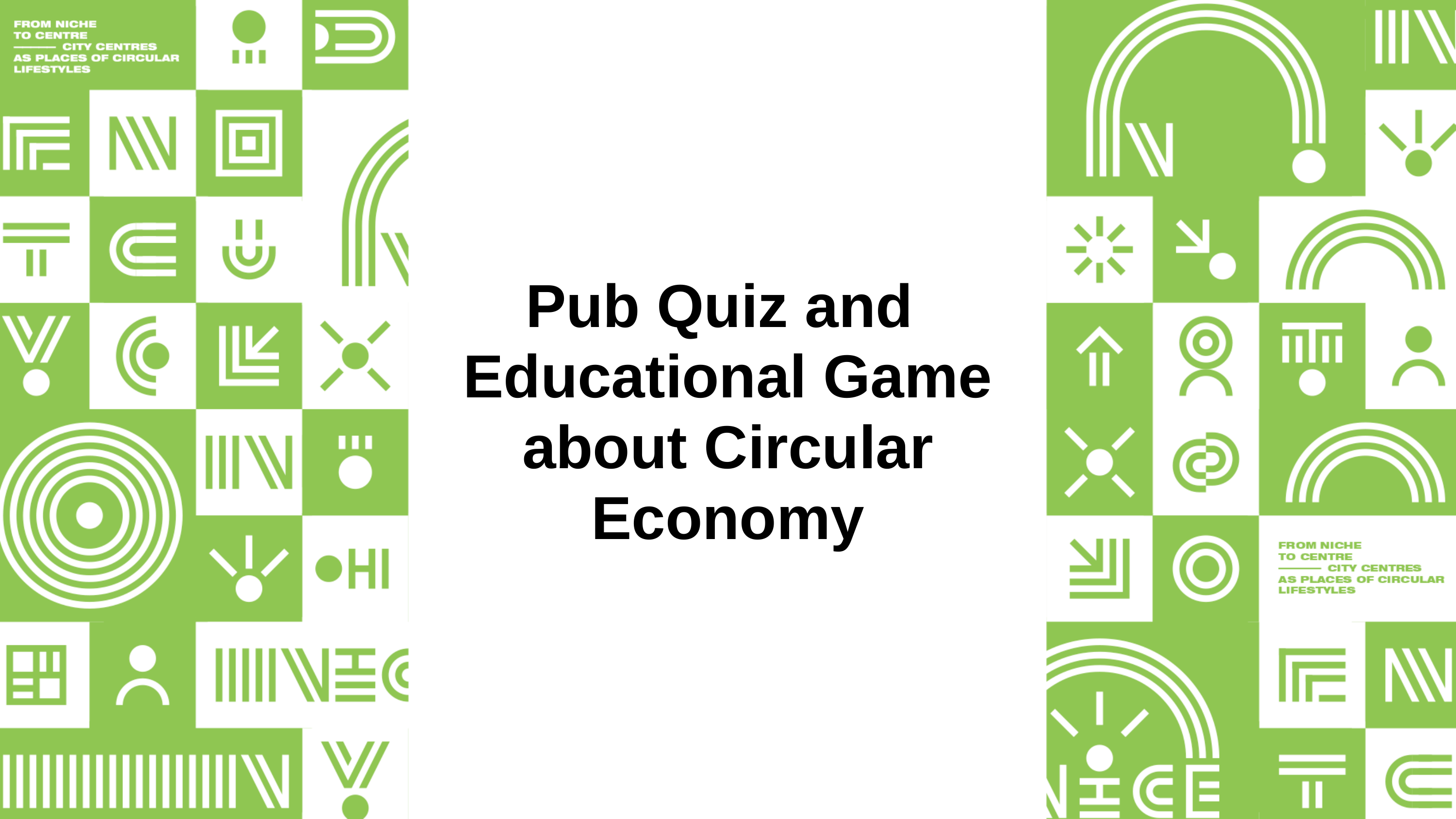

Pub Quiz and
Educational Game
about Circular Economy